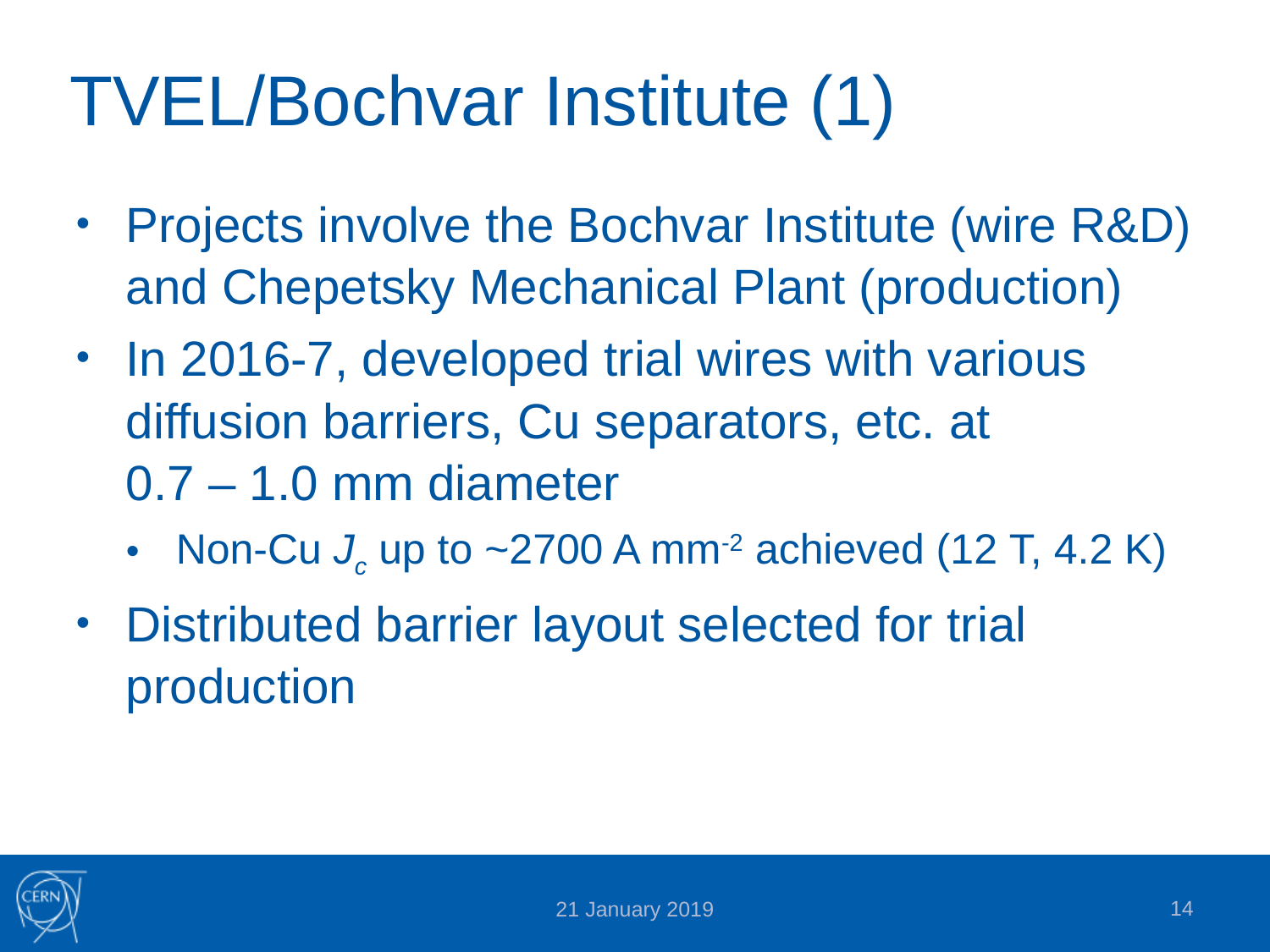

# TVEL/Bochvar Institute (1)
Projects involve the Bochvar Institute (wire R&D) and Chepetsky Mechanical Plant (production)
In 2016-7, developed trial wires with various diffusion barriers, Cu separators, etc. at
0.7 – 1.0 mm diameter
Non-Cu Jc up to ~2700 A mm-2 achieved (12 T, 4.2 K)
Distributed barrier layout selected for trial production
14
21 January 2019